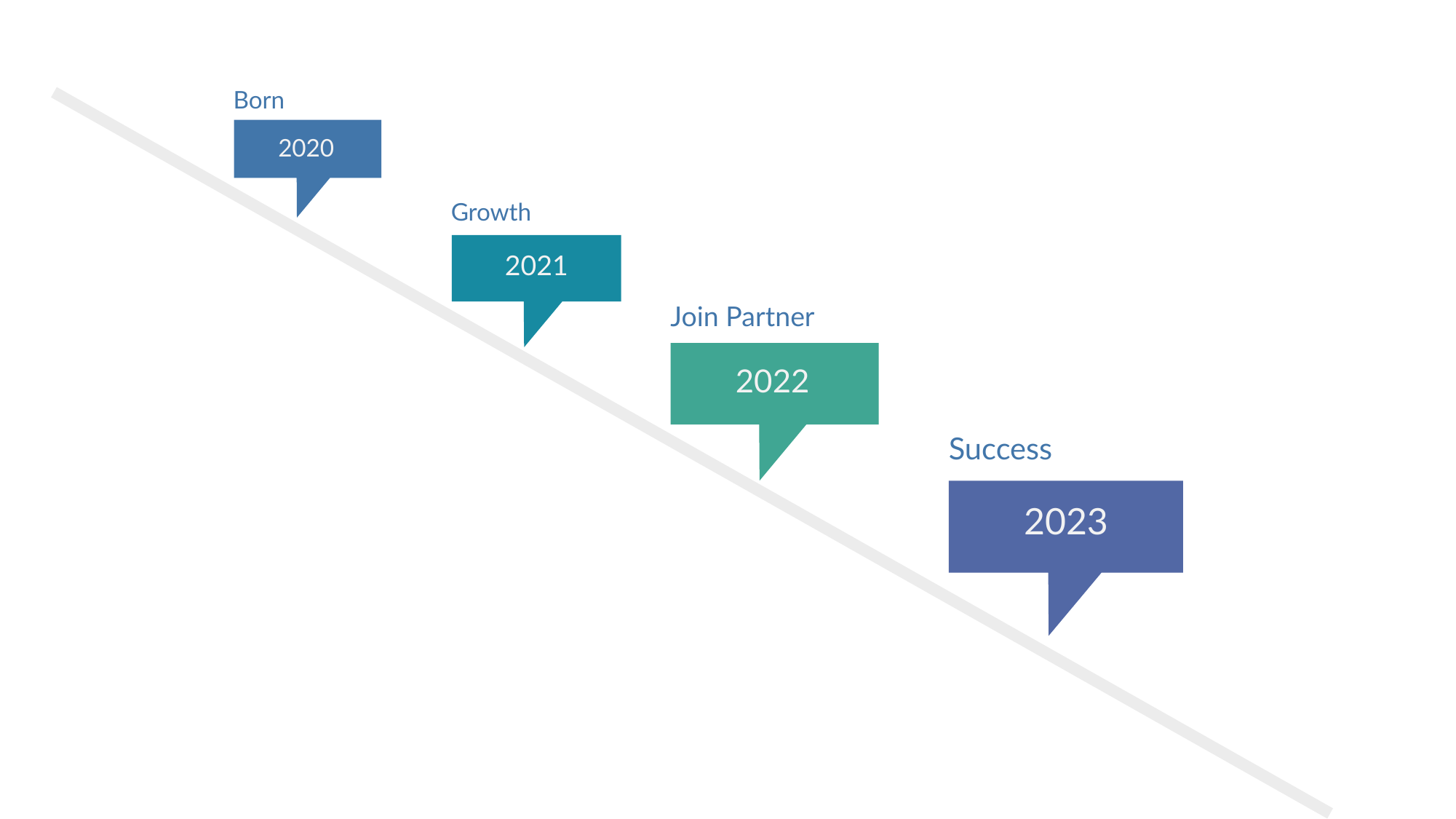

Born

2020
Growth

2021
Join Partner

2022
Success

2023